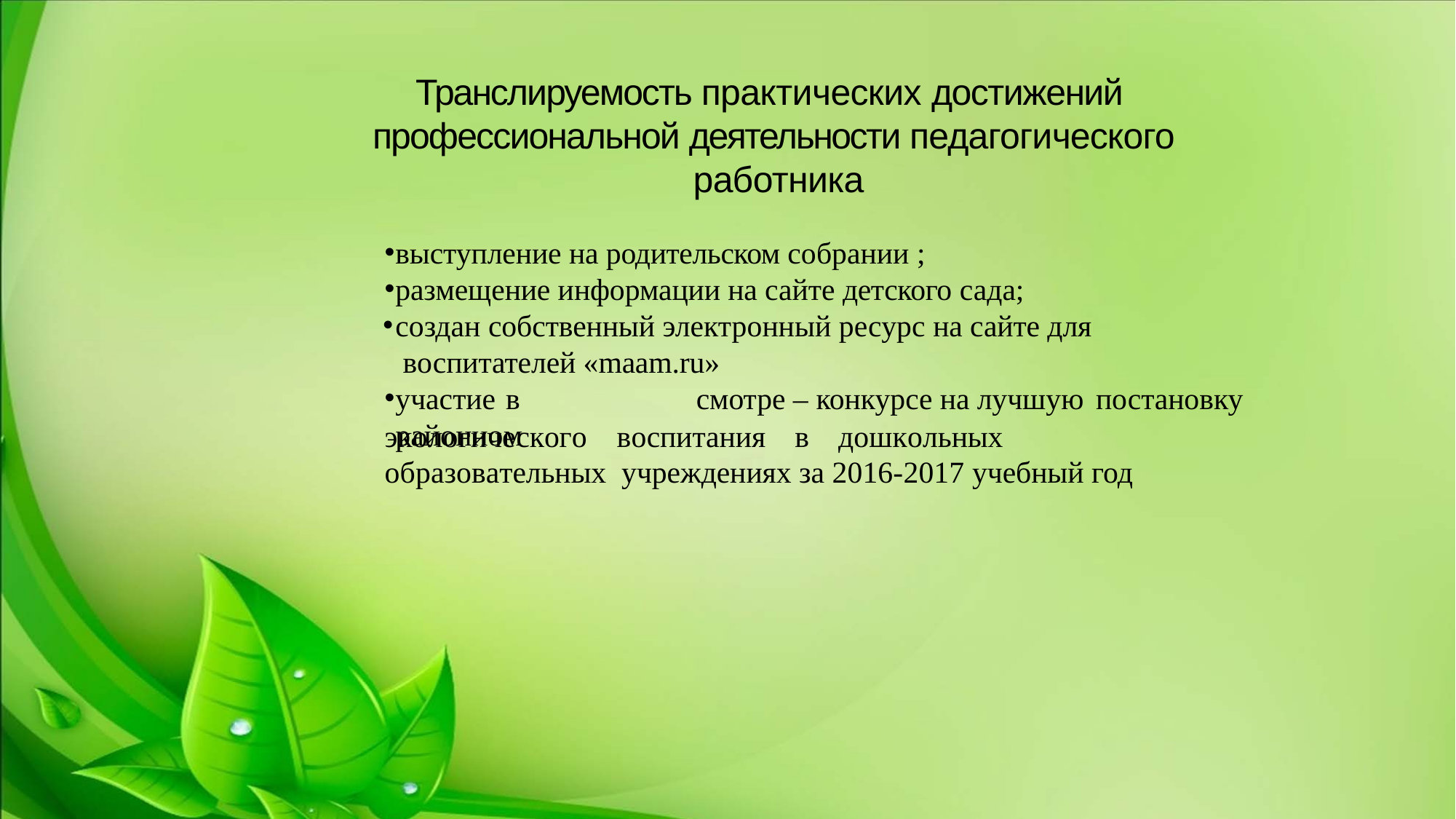

# Транслируемость практических достижений  профессиональной деятельности педагогического  работника
выступление на родительском собрании ;
размещение информации на сайте детского сада;
cоздан собственный электронный ресурс на сайте для  воспитателей «maam.ru»
участие в	районном
смотре – конкурсе на лучшую постановку
экологического	воспитания	в	дошкольных	образовательных  учреждениях за 2016-2017 учебный год